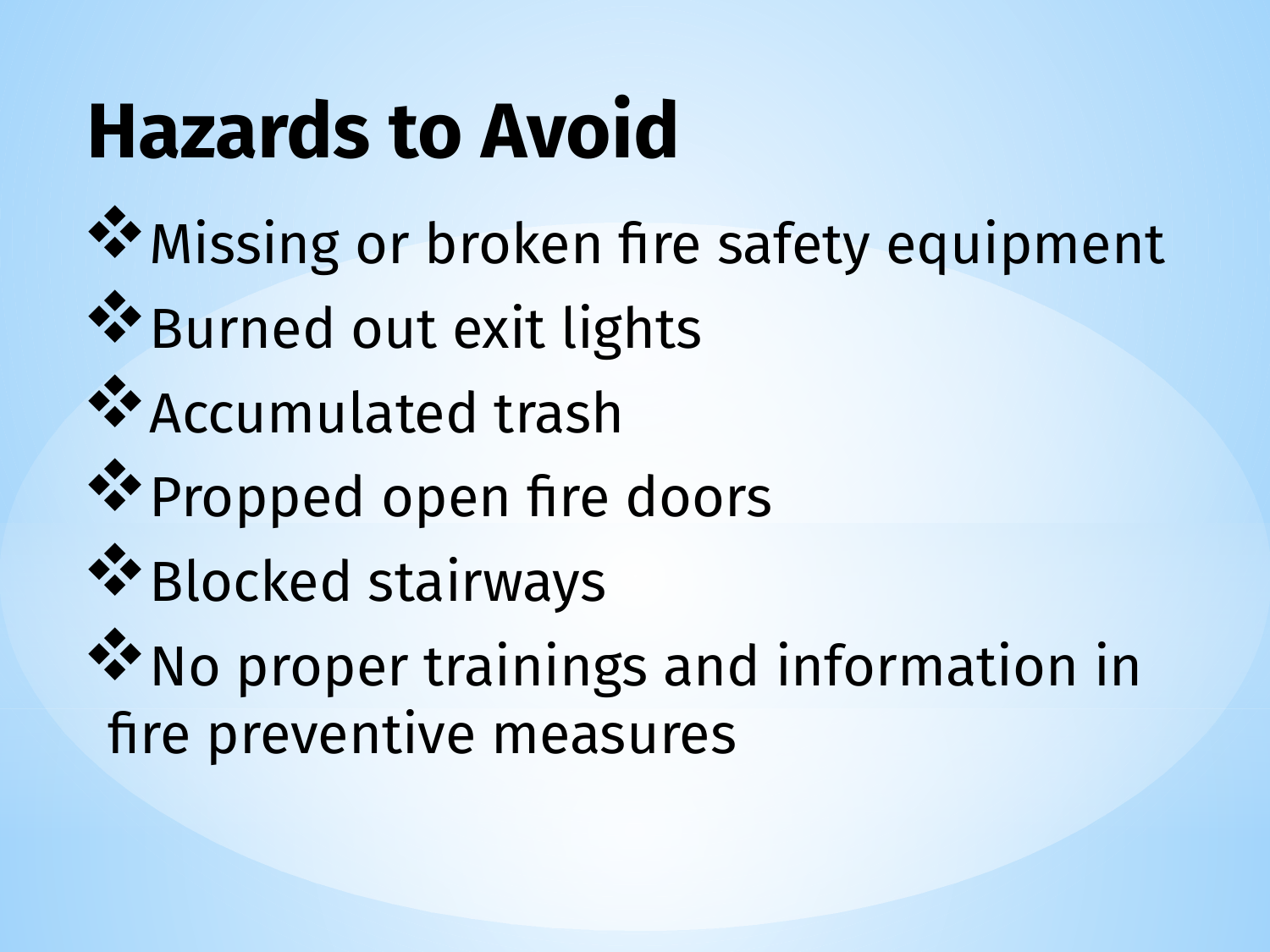

# Hazards to Avoid
Missing or broken fire safety equipment
Burned out exit lights
Accumulated trash
Propped open fire doors
Blocked stairways
No proper trainings and information in fire preventive measures